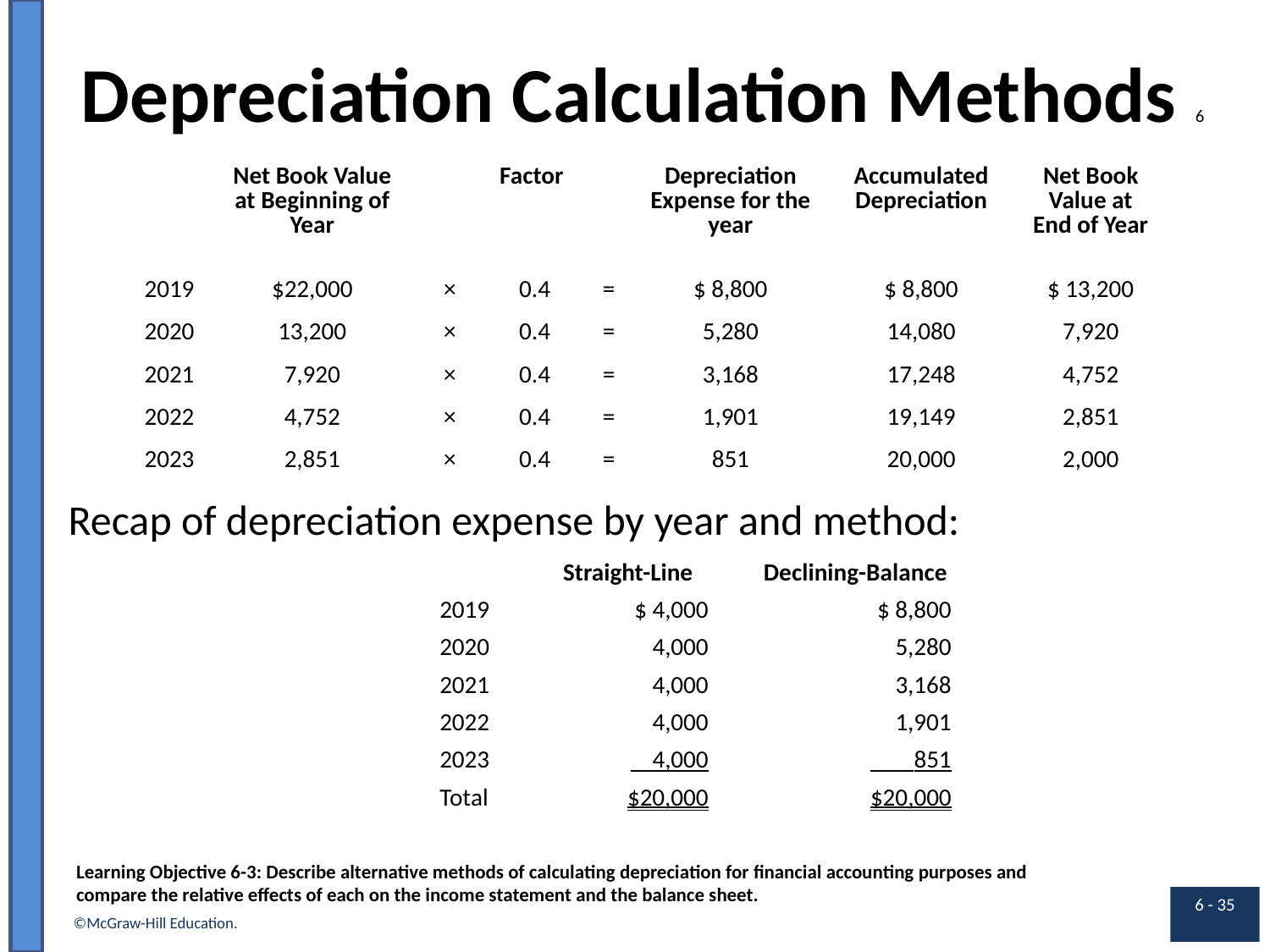

# Depreciation Calculation Methods 6
| Blank | Net Book Value at Beginning of Year | Blank | Factor | Blank | Depreciation Expense for the year | Accumulated Depreciation | Net Book Value at End of Year |
| --- | --- | --- | --- | --- | --- | --- | --- |
| 2019 | $22,000 | × | 0.4 | = | $ 8,800 | $ 8,800 | $ 13,200 |
| 2020 | 13,200 | × | 0.4 | = | 5,280 | 14,080 | 7,920 |
| 2021 | 7,920 | × | 0.4 | = | 3,168 | 17,248 | 4,752 |
| 2022 | 4,752 | × | 0.4 | = | 1,901 | 19,149 | 2,851 |
| 2023 | 2,851 | × | 0.4 | = | 851 | 20,000 | 2,000 |
Recap of depreciation expense by year and method:
| Blank | Straight-Line | Declining-Balance |
| --- | --- | --- |
| 2019 | $ 4,000 | $ 8,800 |
| 2020 | 4,000 | 5,280 |
| 2021 | 4,000 | 3,168 |
| 2022 | 4,000 | 1,901 |
| 2023 | 4,000 | 851 |
| Total | $20,000 | $20,000 |
Learning Objective 6-3: Describe alternative methods of calculating depreciation for financial accounting purposes and compare the relative effects of each on the income statement and the balance sheet.